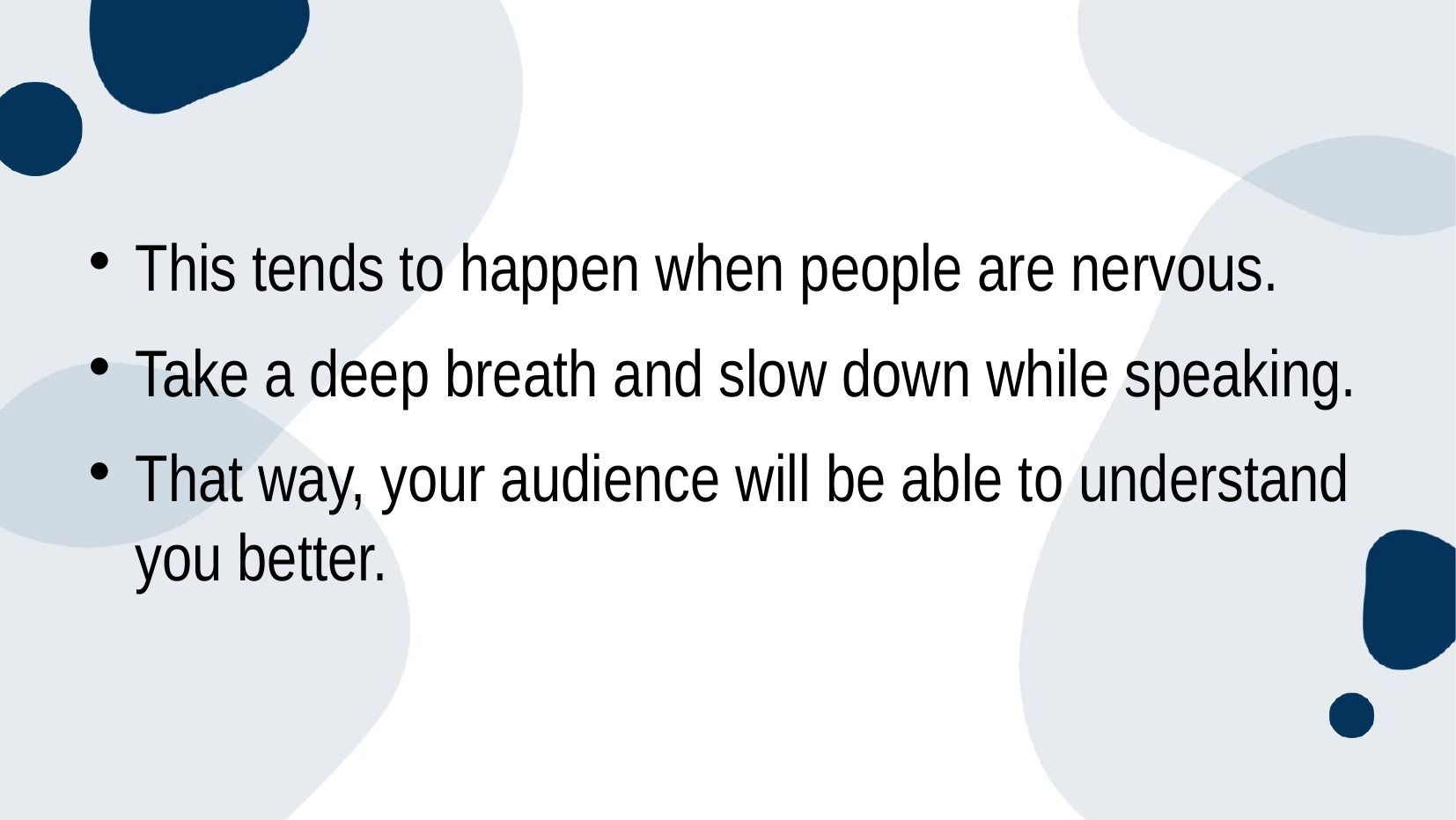

#
This tends to happen when people are nervous.
Take a deep breath and slow down while speaking.
That way, your audience will be able to understand you better.